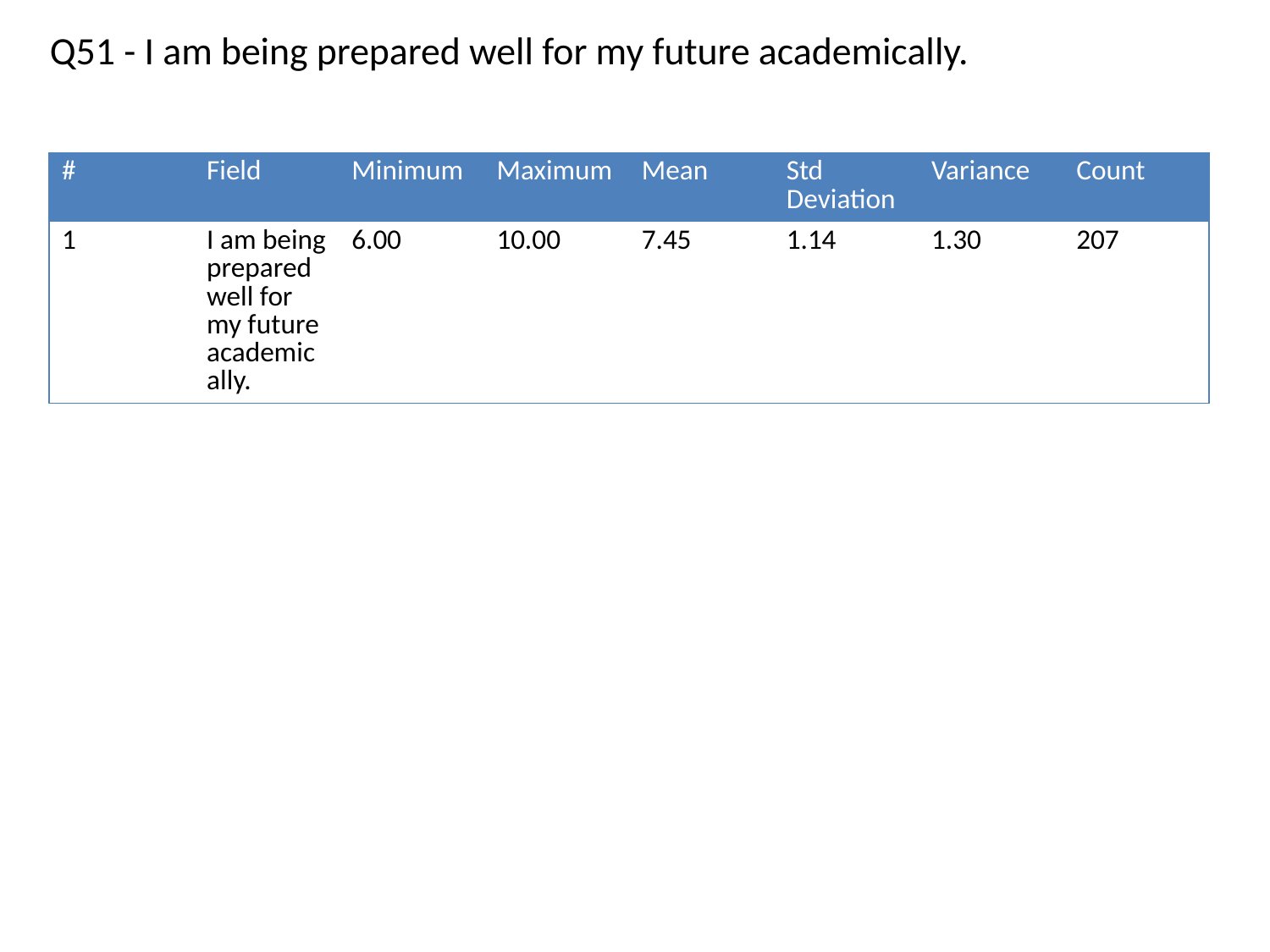

Q51 - I am being prepared well for my future academically.
| # | Field | Minimum | Maximum | Mean | Std Deviation | Variance | Count |
| --- | --- | --- | --- | --- | --- | --- | --- |
| 1 | I am being prepared well for my future academically. | 6.00 | 10.00 | 7.45 | 1.14 | 1.30 | 207 |